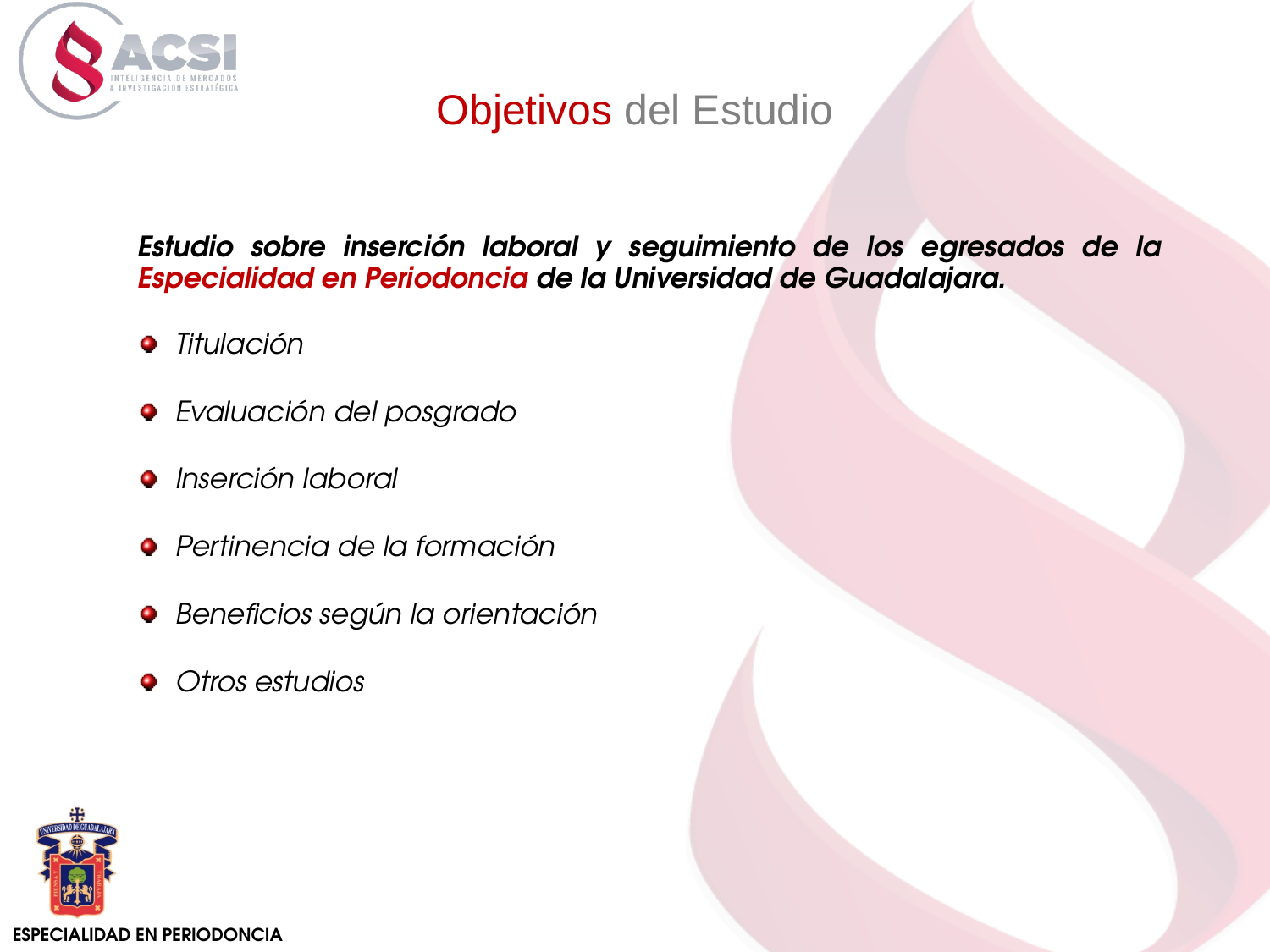

Objetivos del Estudio
Estudio sobre inserción laboral y seguimiento de los egresados de la Especialidad en Periodoncia de la Universidad de Guadalajara.

 Titulación

 Evaluación del posgrado

 Inserción laboral

 Pertinencia de la formación

 Beneficios según la orientación

 Otros estudios